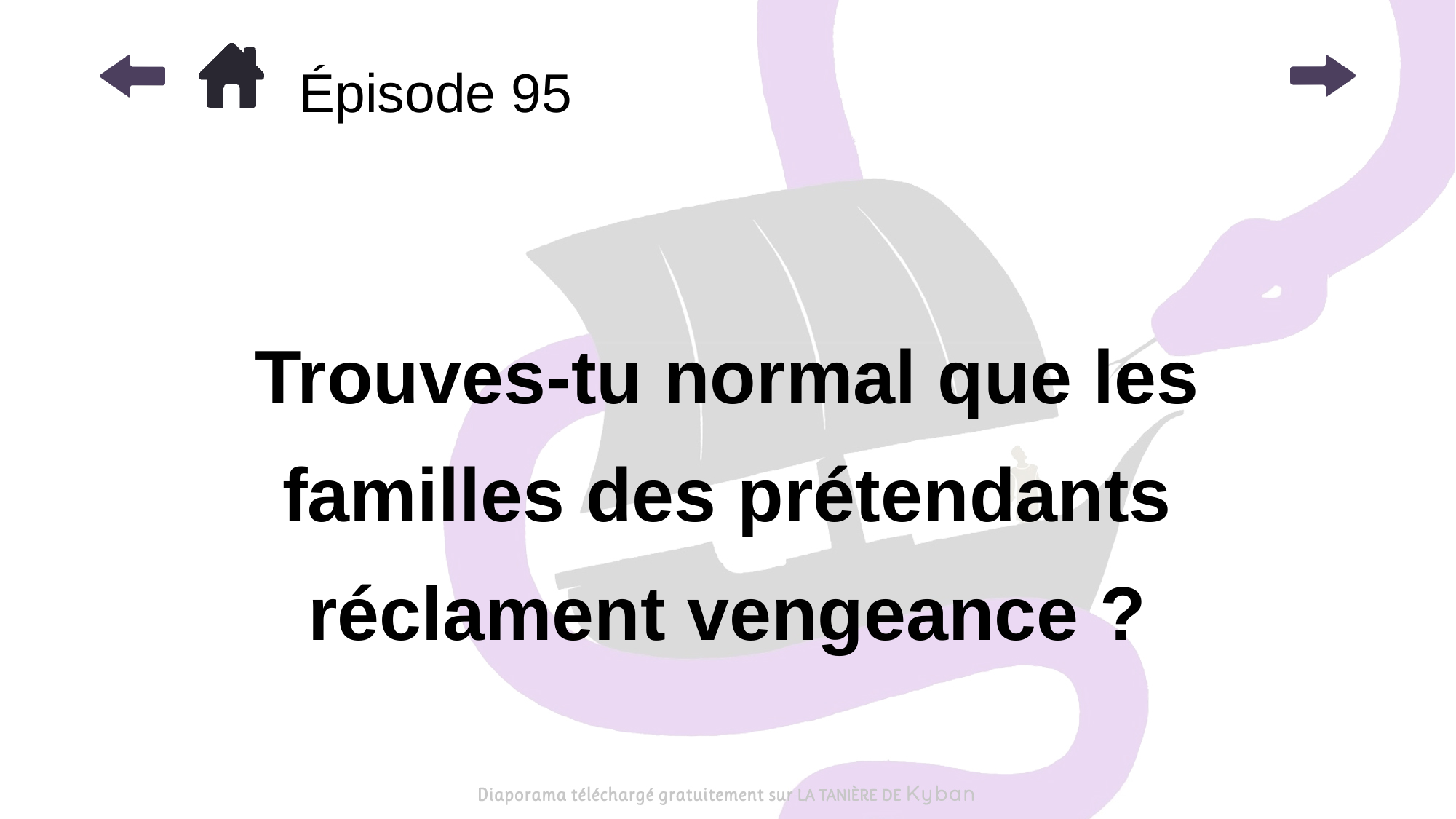

# Épisode 95
Trouves-tu normal que les familles des prétendants réclament vengeance ?